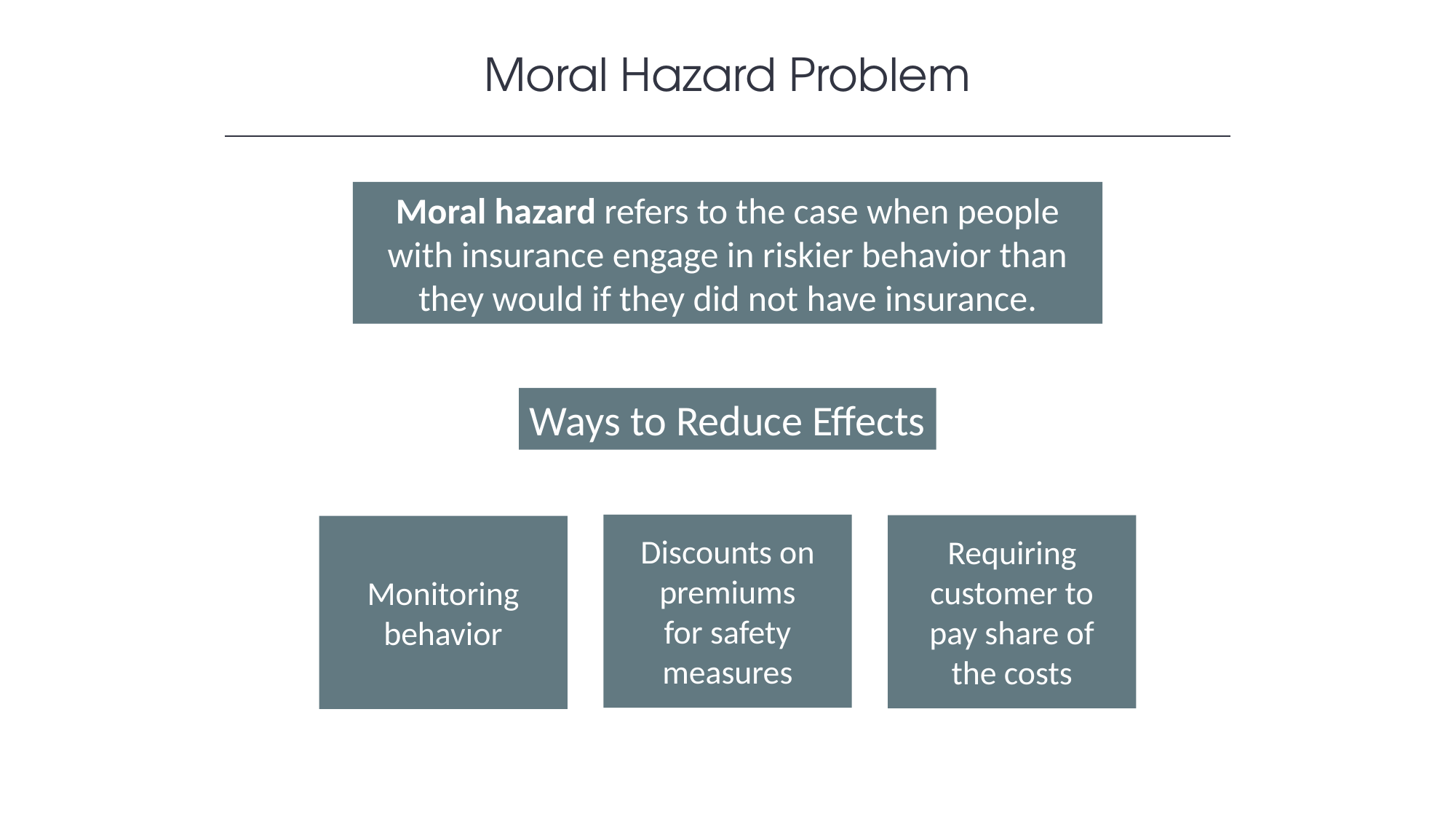

Moral Hazard Problem
Moral hazard refers to the case when people with insurance engage in riskier behavior than they would if they did not have insurance.
Ways to Reduce Effects

Discounts on premiums for safety measures

Requiring customer to pay share of the costs

Monitoring behavior